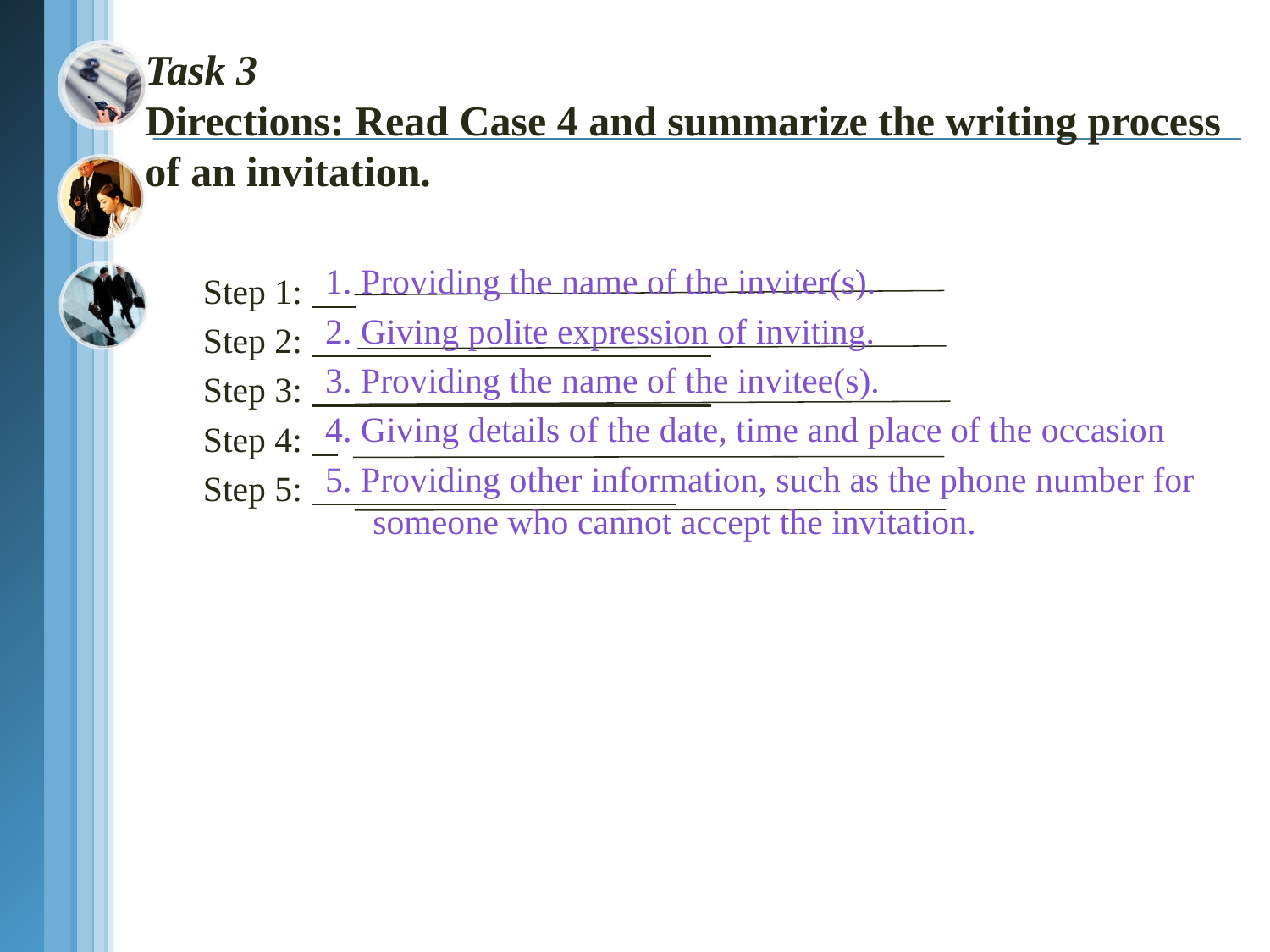

Task 3
Directions: Read Case 4 and summarize the writing process of an invitation.

      Step 1:
      Step 2:
      Step 3:
      Step 4:
      Step 5:
1. Providing the name of the inviter(s).
2. Giving polite expression of inviting.
3. Providing the name of the invitee(s).
4. Giving details of the date, time and place of the occasion
5. Providing other information, such as the phone number for someone who cannot accept the invitation.